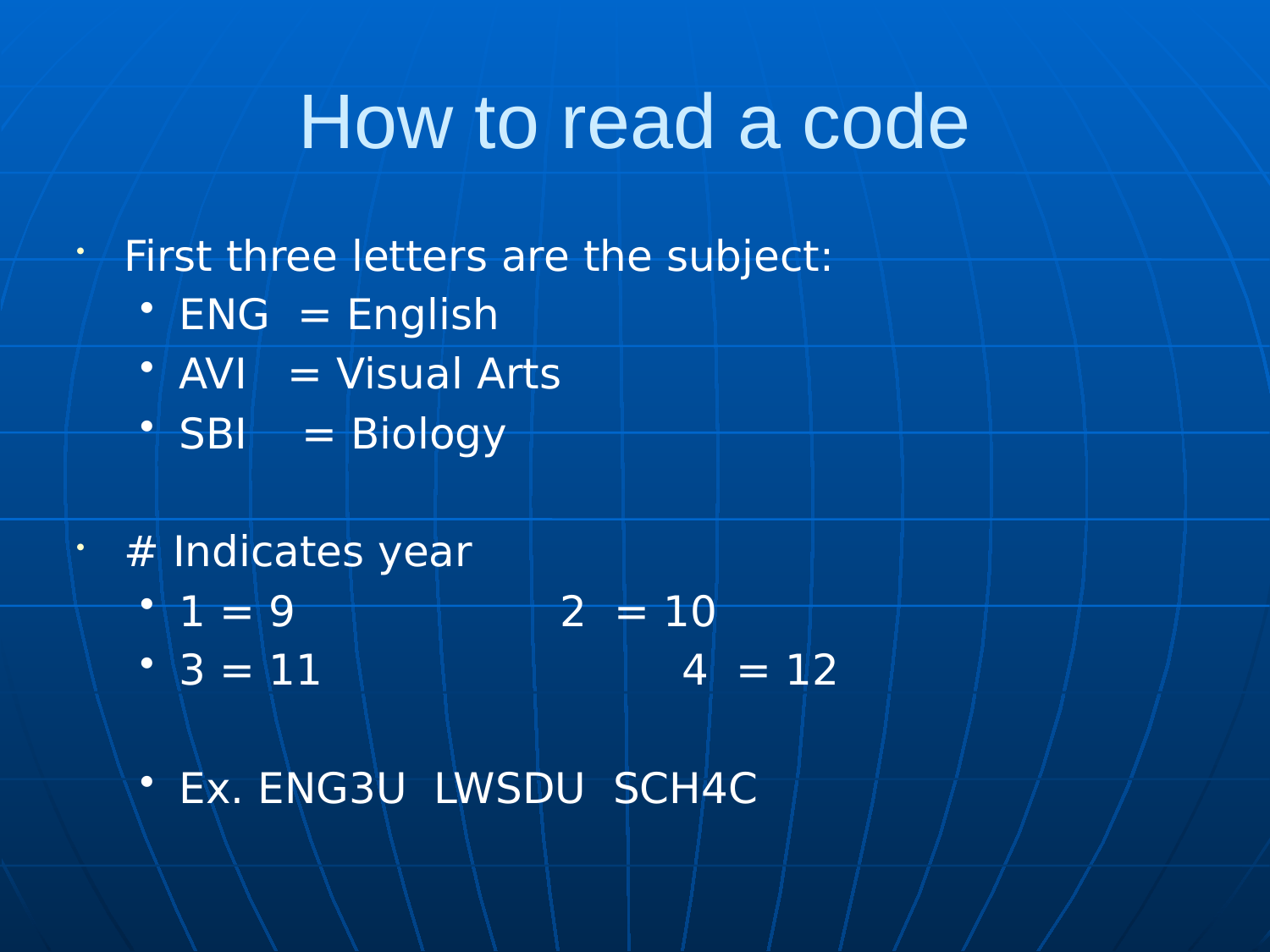

How to read a code
First three letters are the subject:
ENG  = English
AVI   = Visual Arts
SBI    = Biology

# Indicates year
1 = 9			2  = 10
3 = 11		         4  = 12

Ex. ENG3U  LWSDU  SCH4C